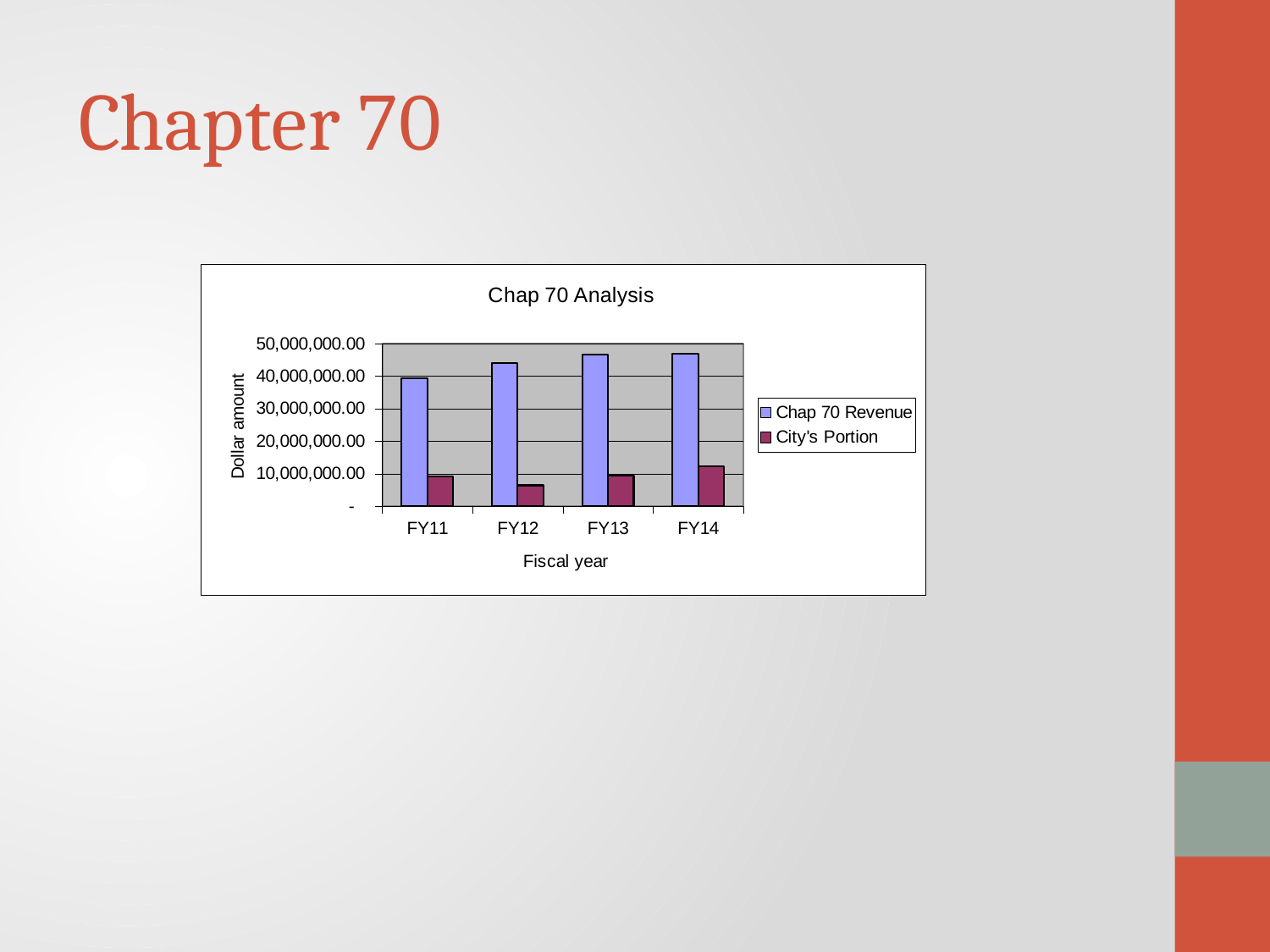

# Chapter 70

### Chart: Chap 70 Analysis

| Category |  |  |
|---|---|---|
| FY11 | 39466415.0 | 9226877.0 |
| FY12 | 44091112.0 | 6437321.0 |
| FY13 | 46627685.0 | 9536860.969999999 |
| FY14 | 46962532.0 | 12275796.0 |